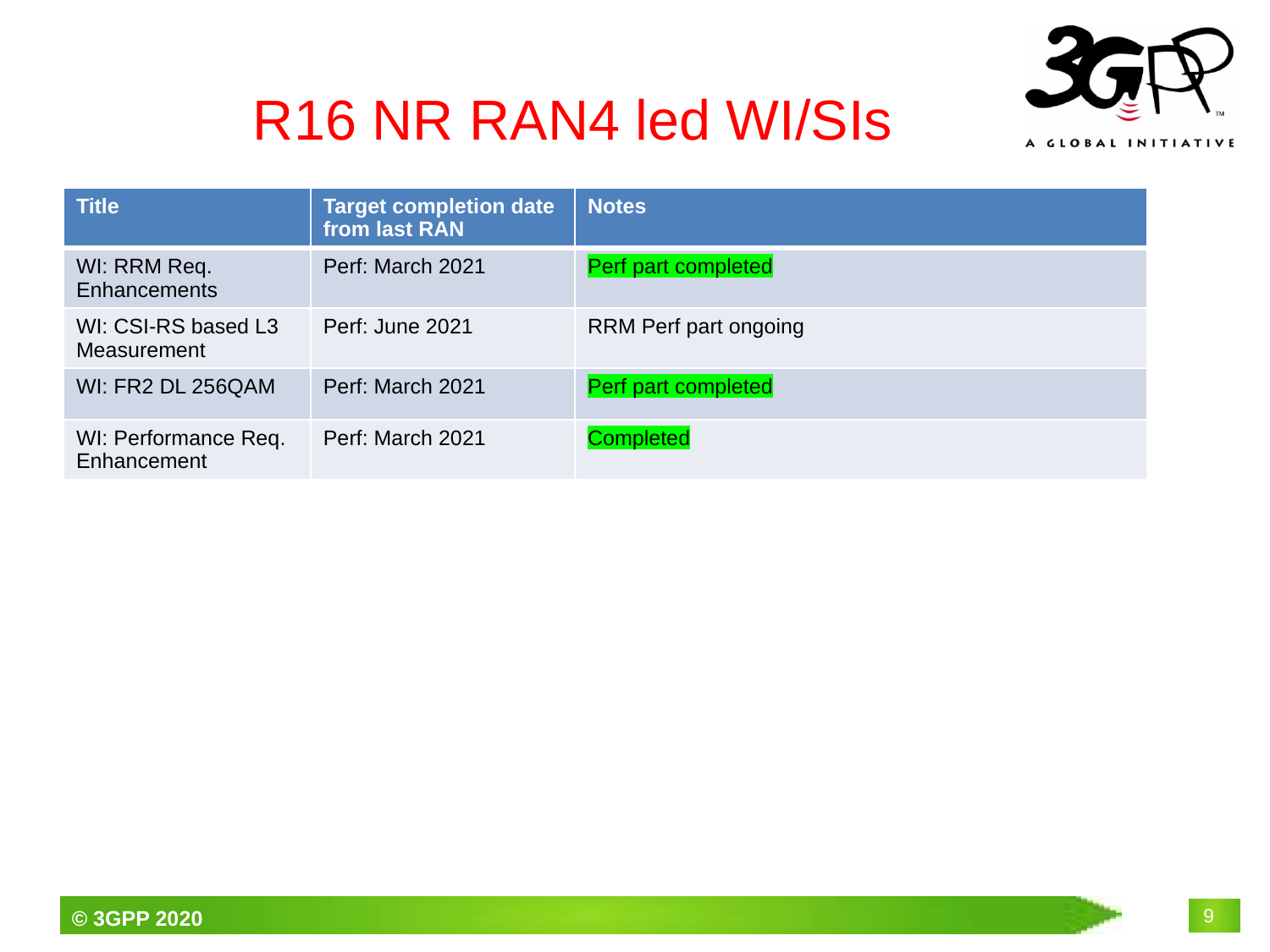

# R16 NR RAN4 led WI/SIs
| Title | Target completion date from last RAN | Notes |
| --- | --- | --- |
| WI: RRM Req. Enhancements | Perf: March 2021 | Perf part completed |
| WI: CSI-RS based L3 Measurement | Perf: June 2021 | RRM Perf part ongoing |
| WI: FR2 DL 256QAM | Perf: March 2021 | Perf part completed |
| WI: Performance Req. Enhancement | Perf: March 2021 | Completed |
9